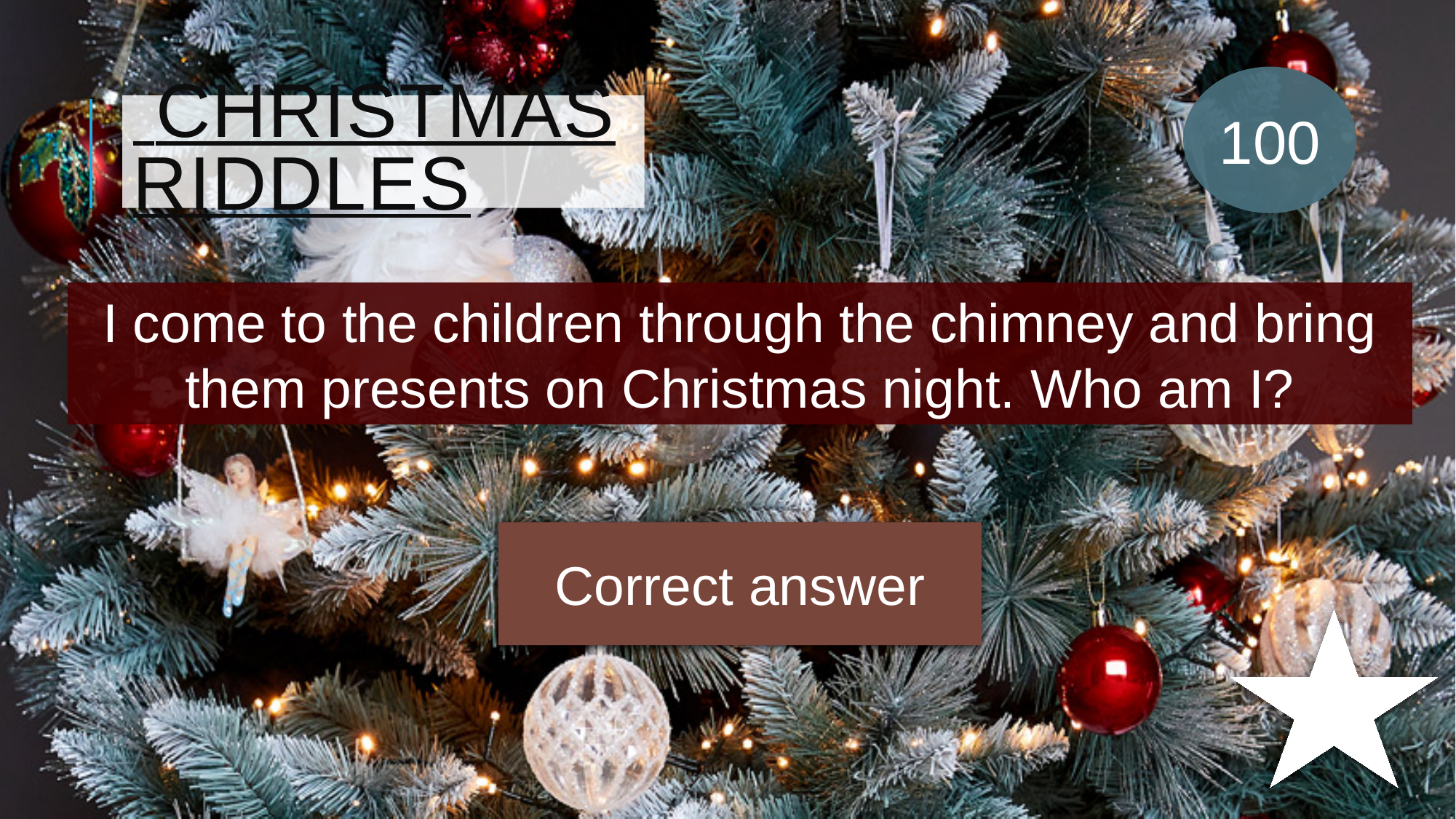

100
# Christmas riddles
I come to the children through the chimney and bring them presents on Christmas night. Who am I?
Santa
Correct answer